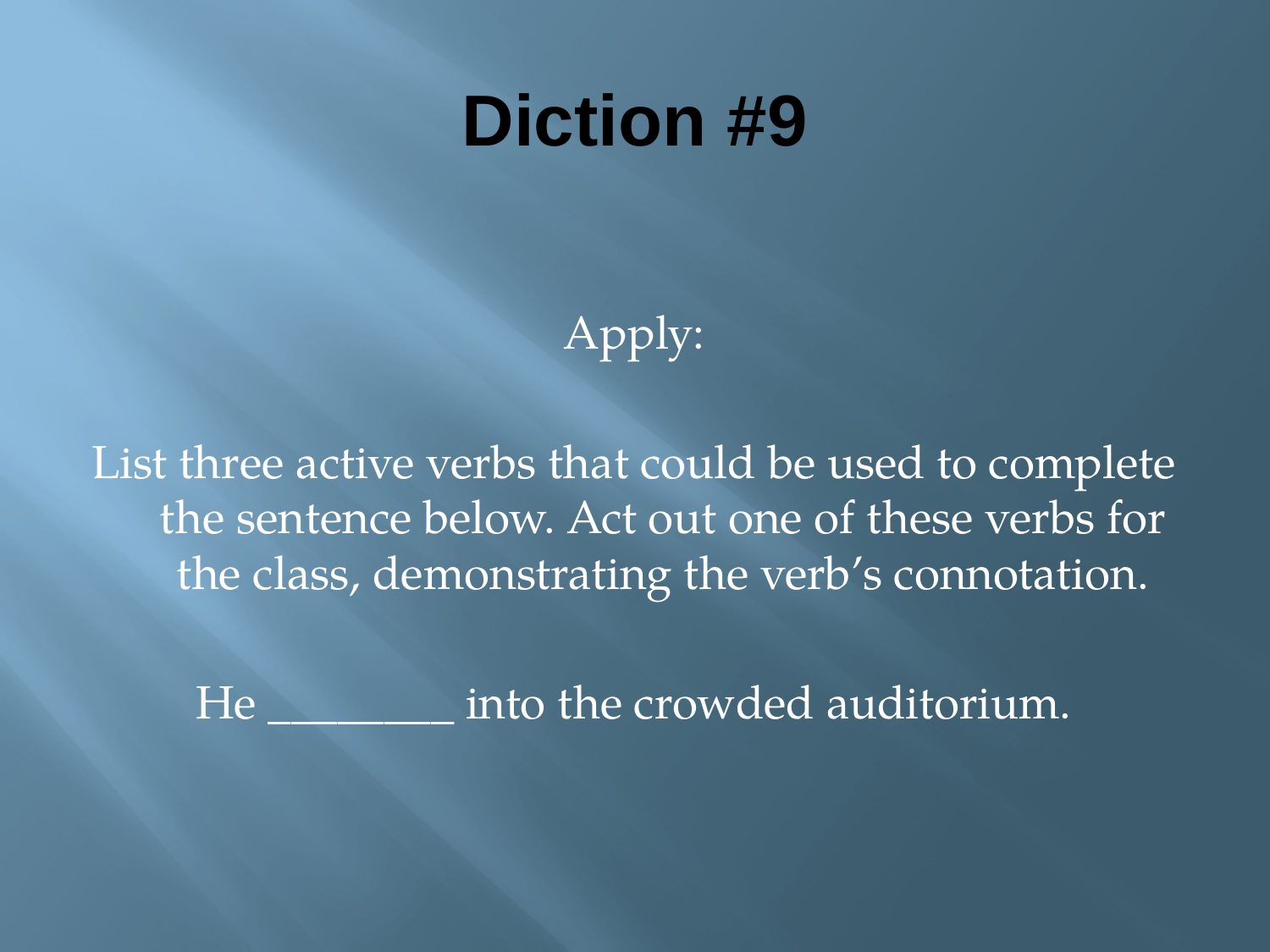

# Diction #9
Apply:

List three active verbs that could be used to complete the sentence below. Act out one of these verbs for the class, demonstrating the verb’s connotation.

He ________ into the crowded auditorium.